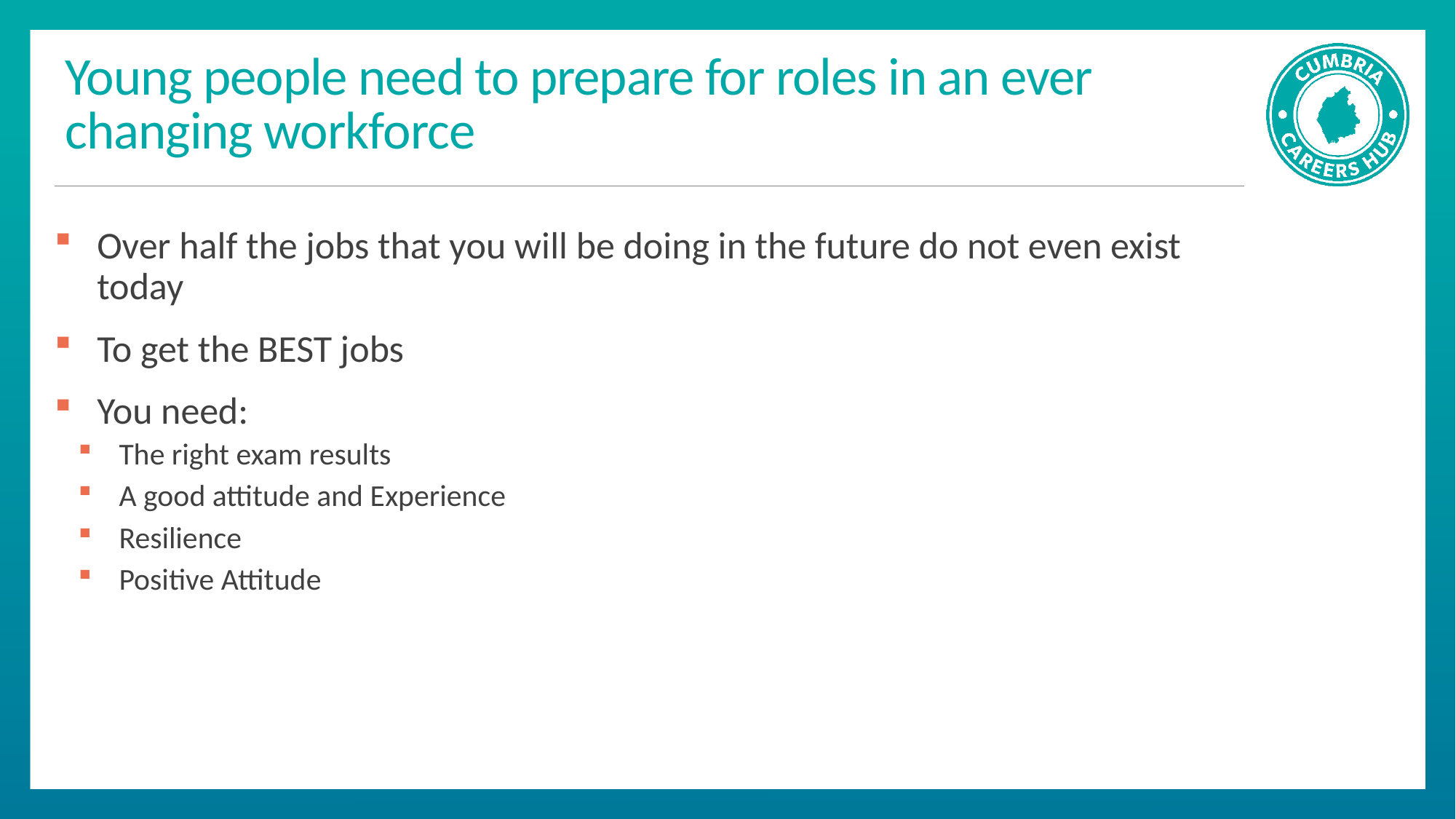

# Young people need to prepare for roles in an ever changing workforce
Over half the jobs that you will be doing in the future do not even exist today
To get the BEST jobs
You need:
The right exam results
A good attitude and Experience
Resilience
Positive Attitude